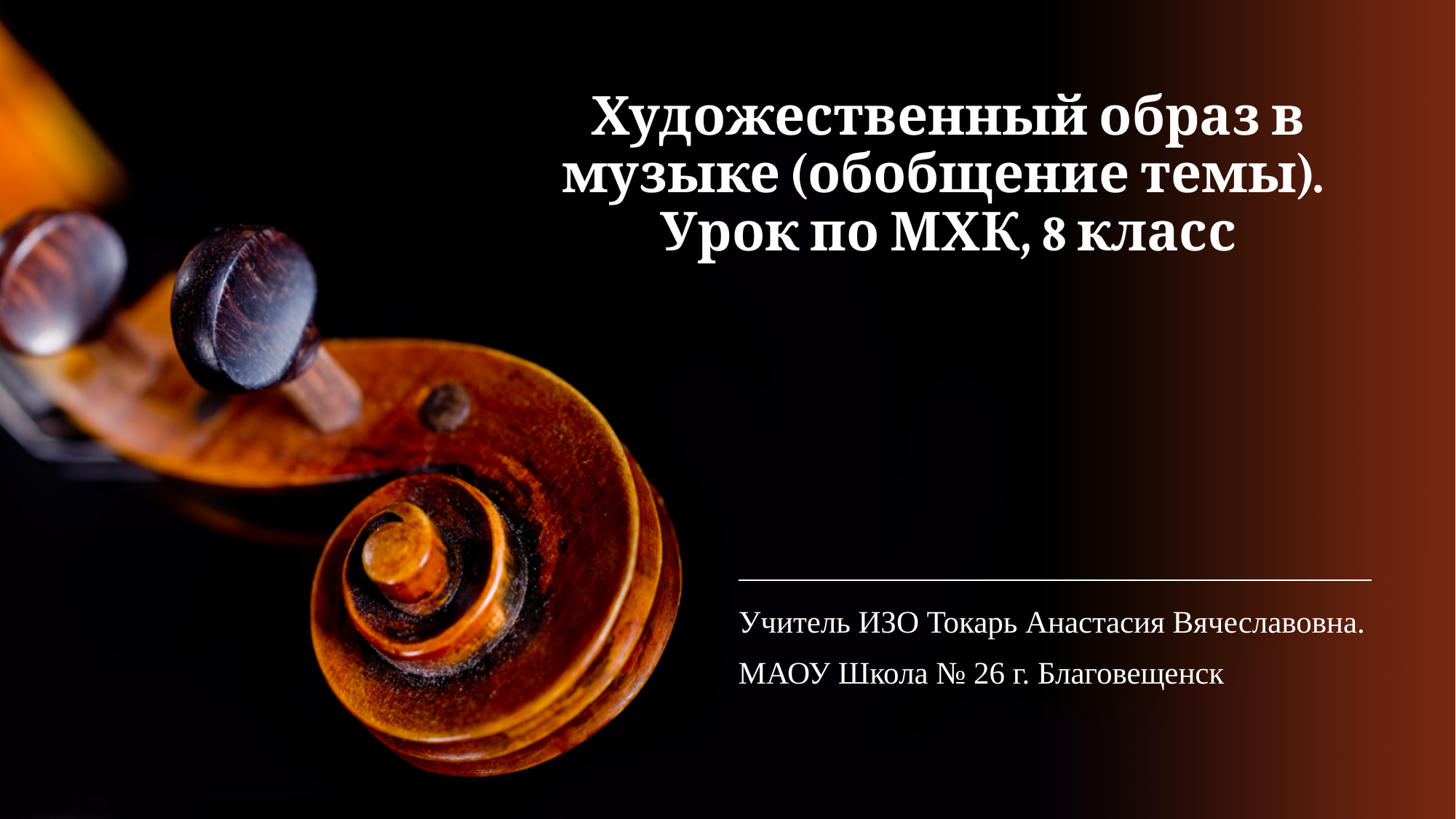

# Художественный образ в музыке (обобщение темы). Урок по МХК, 8 класс
Учитель ИЗО Токарь Анастасия Вячеславовна.
МАОУ Школа № 26 г. Благовещенск